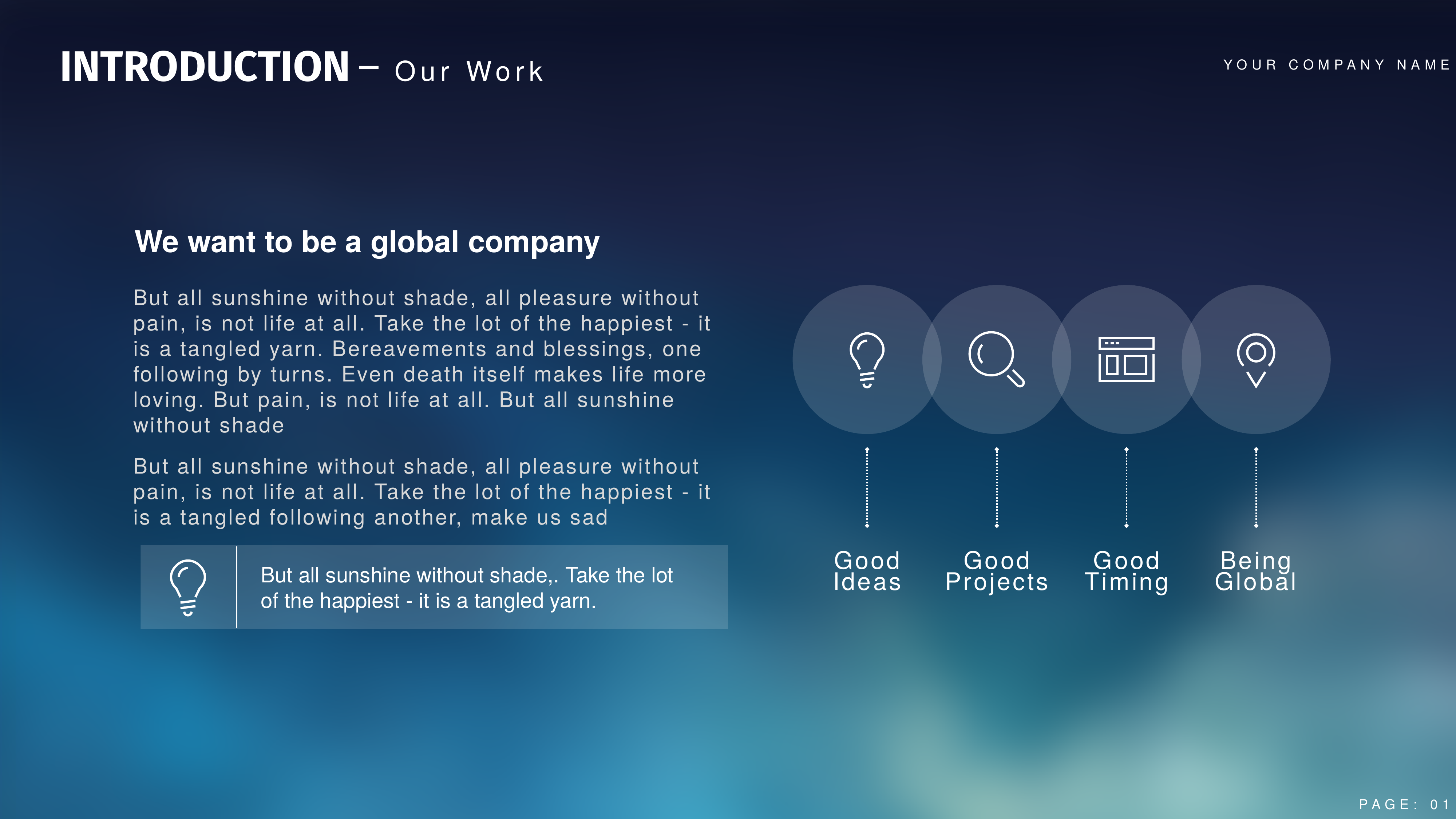

INTRODUCTION –  Our Work
YOUR COMPANY NAME
We want to be a global company
But all sunshine without shade, all pleasure without pain, is not life at all. Take the lot of the happiest - it is a tangled yarn. Bereavements and blessings, one following by turns. Even death itself makes life more loving. But pain, is not life at all. But all sunshine without shade

But all sunshine without shade, all pleasure without pain, is not life at all. Take the lot of the happiest - it is a tangled following another, make us sad

But all sunshine without shade,. Take the lot of the happiest - it is a tangled yarn.

Good
Ideas
Good
Projects
Good
Timing
Being
Global
PAGE: 01